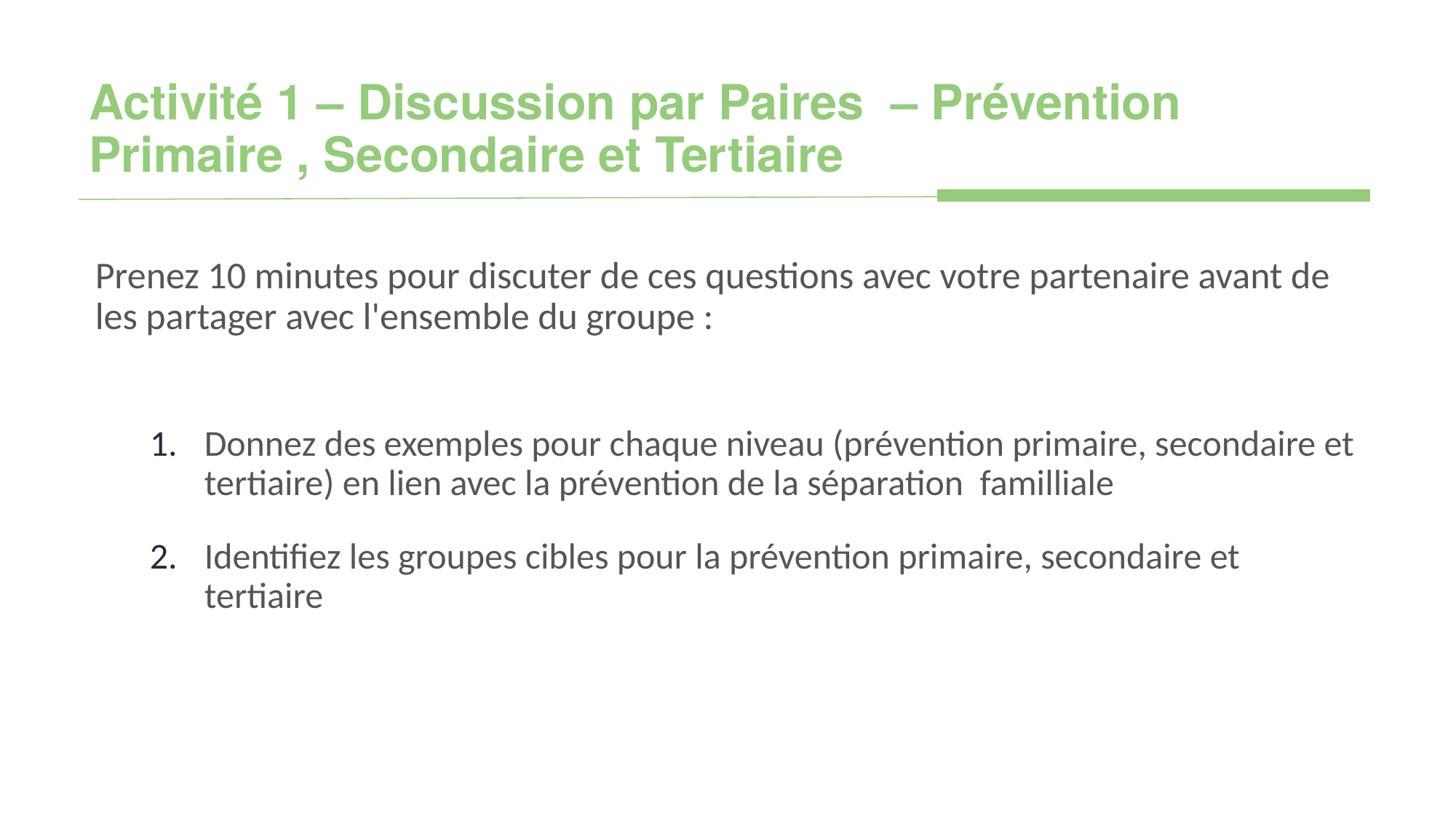

Activité 1 – Discussion par Paires  – Prévention Primaire , Secondaire et Tertiaire

Prenez 10 minutes pour discuter de ces questions avec votre partenaire avant de les partager avec l'ensemble du groupe :
Donnez des exemples pour chaque niveau (prévention primaire, secondaire et tertiaire) en lien avec la prévention de la séparation  familliale
Identifiez les groupes cibles pour la prévention primaire, secondaire et tertiaire